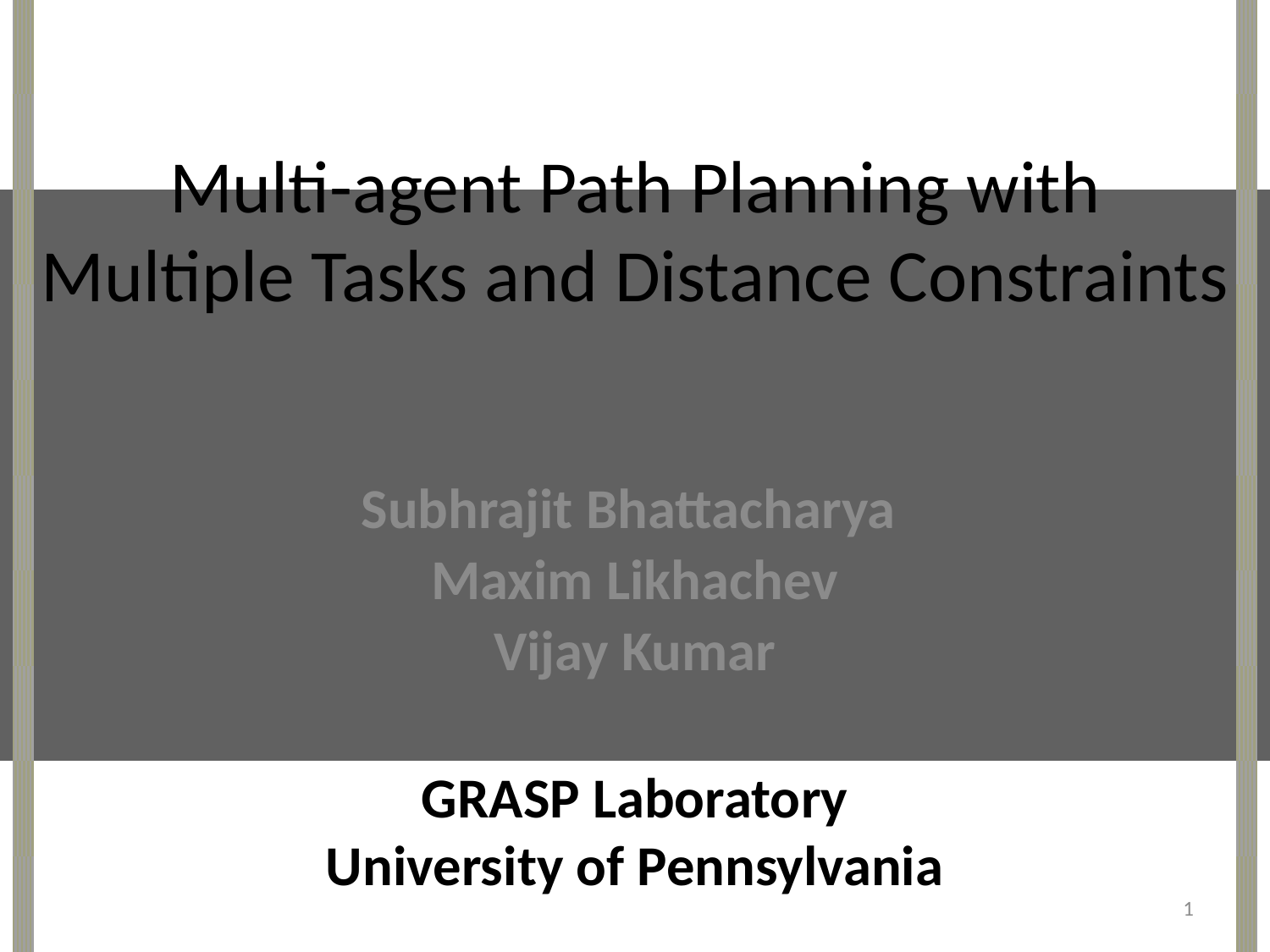

# Multi-agent Path Planning with Multiple Tasks and Distance Constraints
Subhrajit Bhattacharya
Maxim Likhachev
Vijay Kumar
GRASP Laboratory
University of Pennsylvania
1